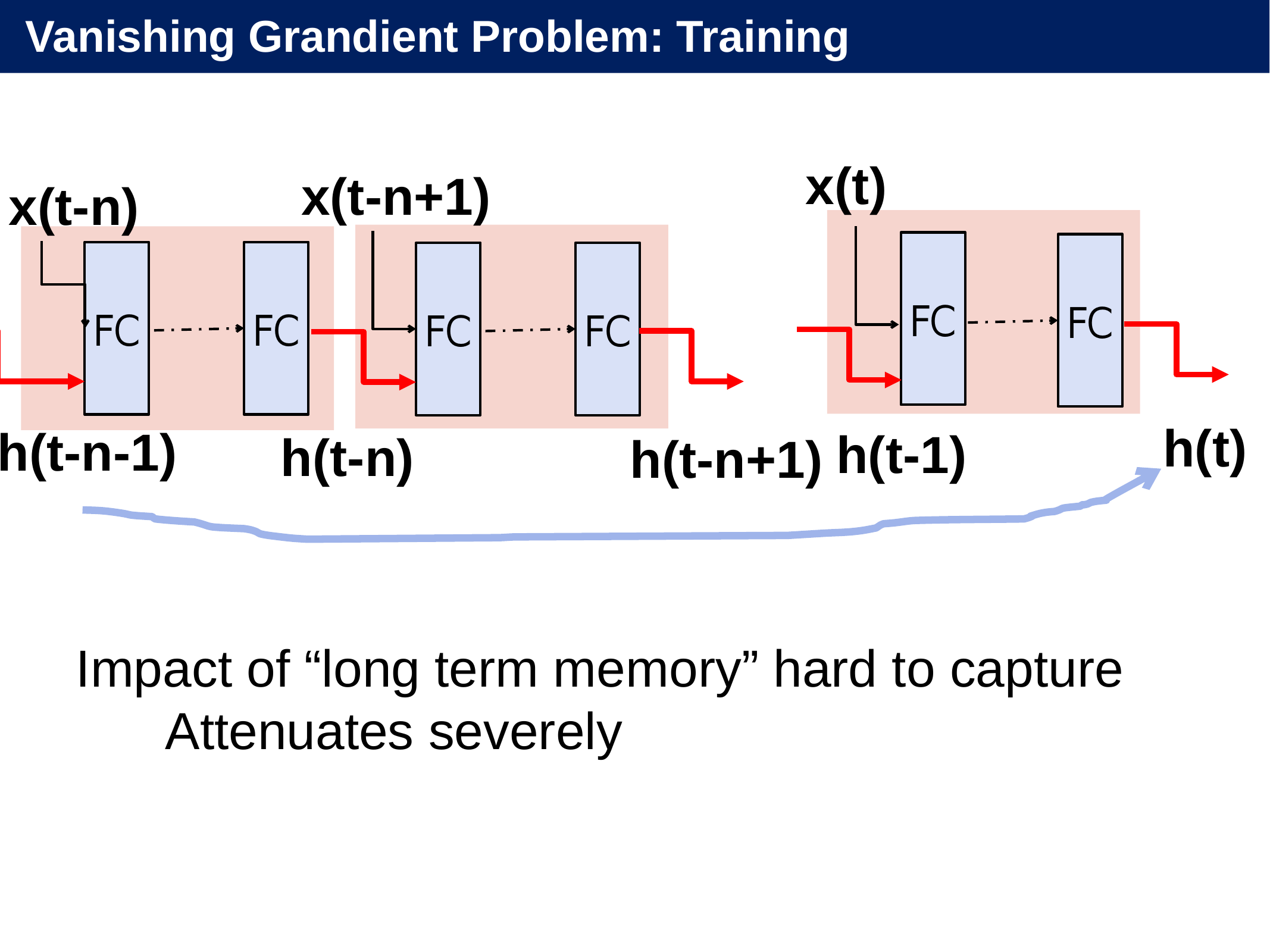

# Vanishing Grandient Problem: Training
x(t)
x(t-n+1)
x(t-n)

FC
FC
FC
FC
FC
FC
h(t)
h(t-n-1)
h(t-1)
h(t-n)
h(t-n+1)

Impact of “long term memory” hard to capture
	Attenuates severely
4